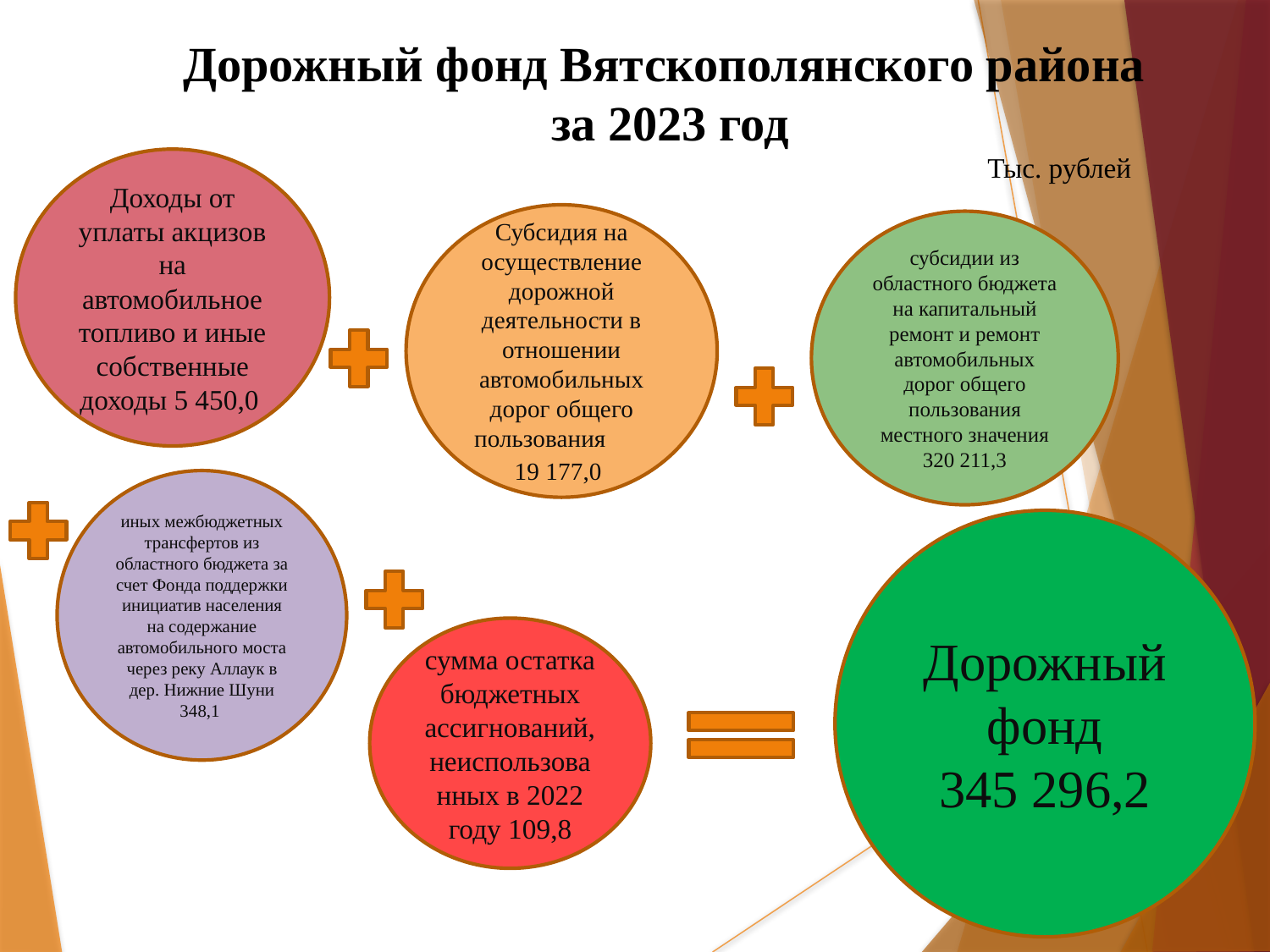

Дорожный фонд Вятскополянского района
за 2023 год
Тыс. рублей
Доходы от уплаты акцизов на автомобильное топливо и иные собственные доходы 5 450,0
Субсидия на осуществление дорожной деятельности в отношении автомобильных дорог общего пользования        19 177,0
субсидии из областного бюджета на капитальный ремонт и ремонт автомобильных дорог общего пользования местного значения 320 211,3

иных межбюджетных трансфертов из областного бюджета за счет Фонда поддержки инициатив населения на содержание автомобильного моста через реку Аллаук в дер. Нижние Шуни 348,1

Дорожный фонд
345 296,2

сумма остатка бюджетных ассигнований, неиспользованных в 2022 году 109,8

18